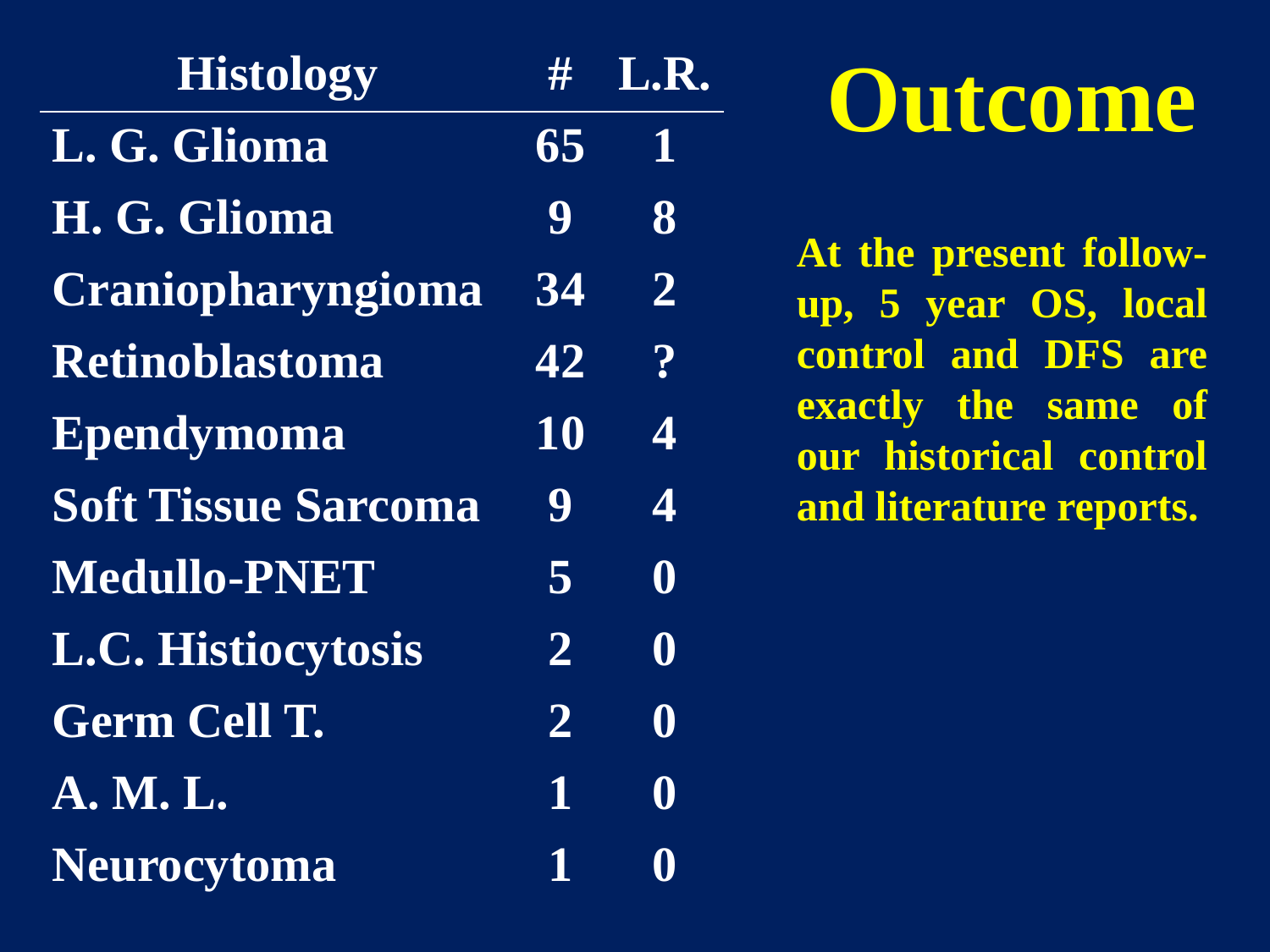

Outcome
| Histology | # | L.R. |
| --- | --- | --- |
| L. G. Glioma | 65 | 1 |
| H. G. Glioma | 9 | 8 |
| Craniopharyngioma | 34 | 2 |
| Retinoblastoma | 42 | ? |
| Ependymoma | 10 | 4 |
| Soft Tissue Sarcoma | 9 | 4 |
| Medullo-PNET | 5 | 0 |
| L.C. Histiocytosis | 2 | 0 |
| Germ Cell T. | 2 | 0 |
| A. M. L. | 1 | 0 |
| Neurocytoma | 1 | 0 |
At the present follow-up, 5 year OS, local control and DFS are exactly the same of our historical control and literature reports.